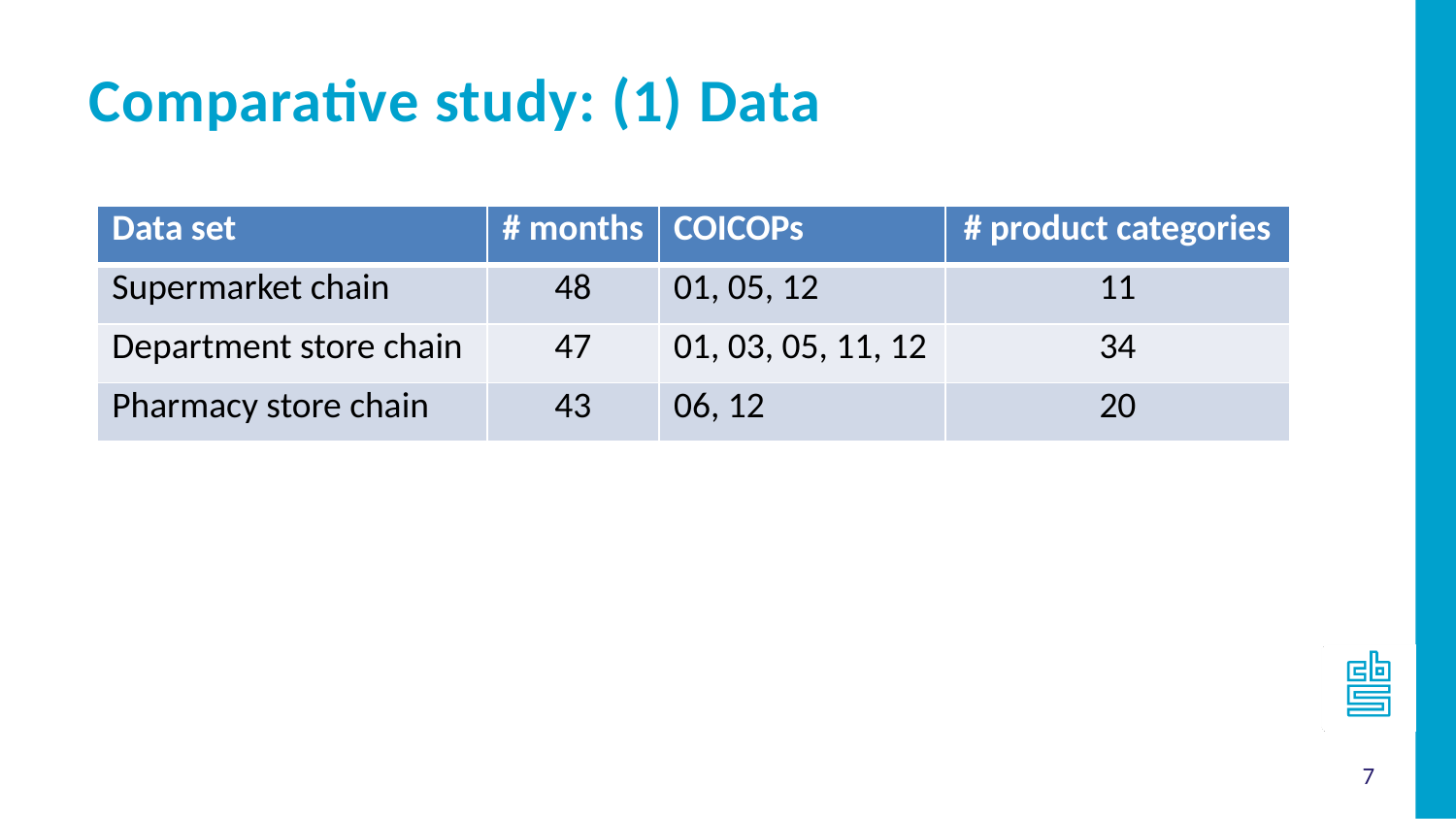

Comparative study: (1) Data
| Data set | # months | COICOPs | # product categories |
| --- | --- | --- | --- |
| Supermarket chain | 48 | 01, 05, 12 | 11 |
| Department store chain | 47 | 01, 03, 05, 11, 12 | 34 |
| Pharmacy store chain | 43 | 06, 12 | 20 |
7